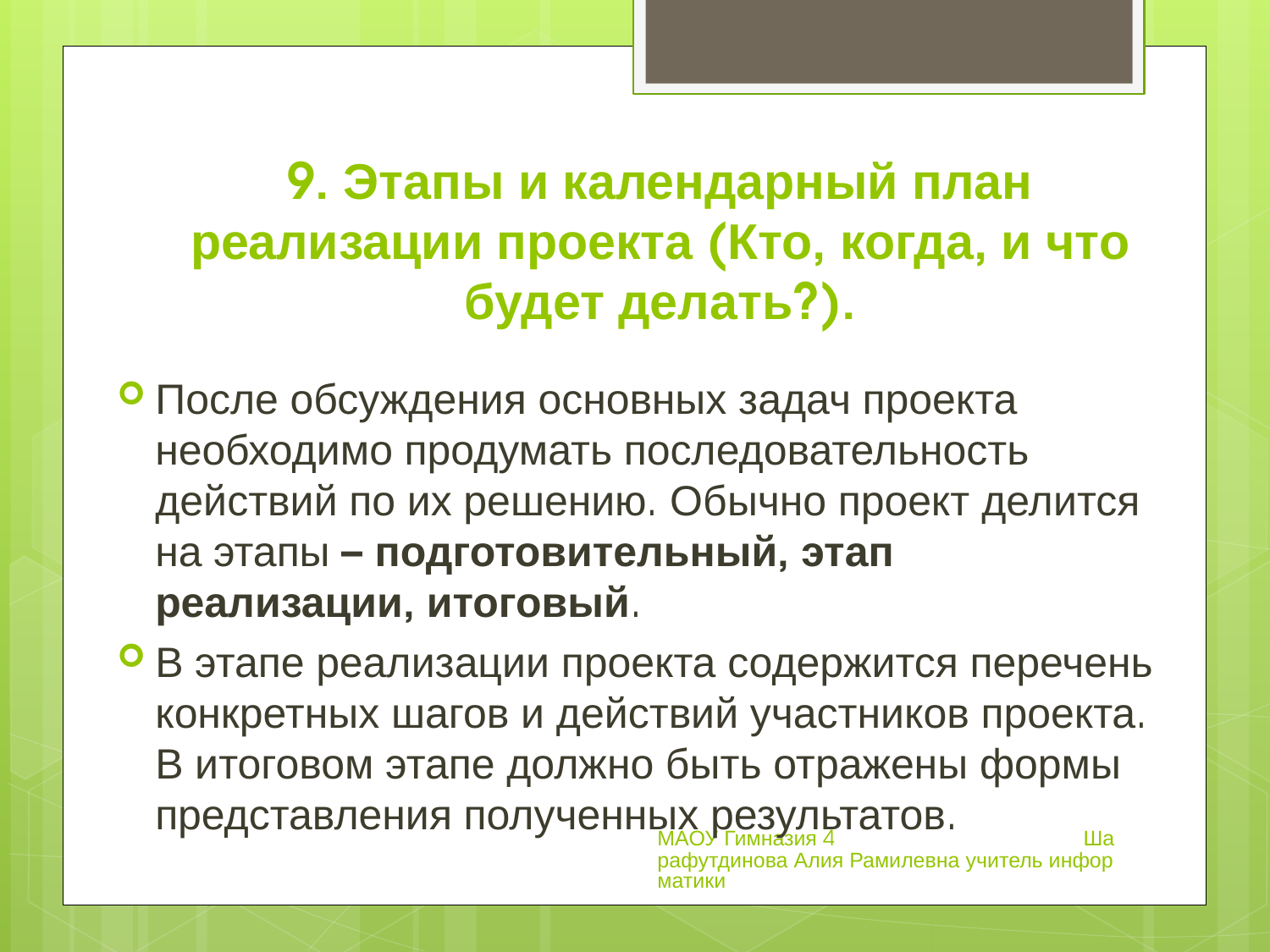

# 9. Этапы и календарный план реализации проекта (Кто, когда, и что будет делать?).
После обсуждения основных задач проекта необходимо продумать последовательность действий по их решению. Обычно проект делится на этапы – подготовительный, этап реализации, итоговый.
В этапе реализации проекта содержится перечень конкретных шагов и действий участников проекта. В итоговом этапе должно быть отражены формы представления полученных результатов.
МАОУ Гимназия 4                                          Шарафутдинова Алия Рамилевна учитель информатики